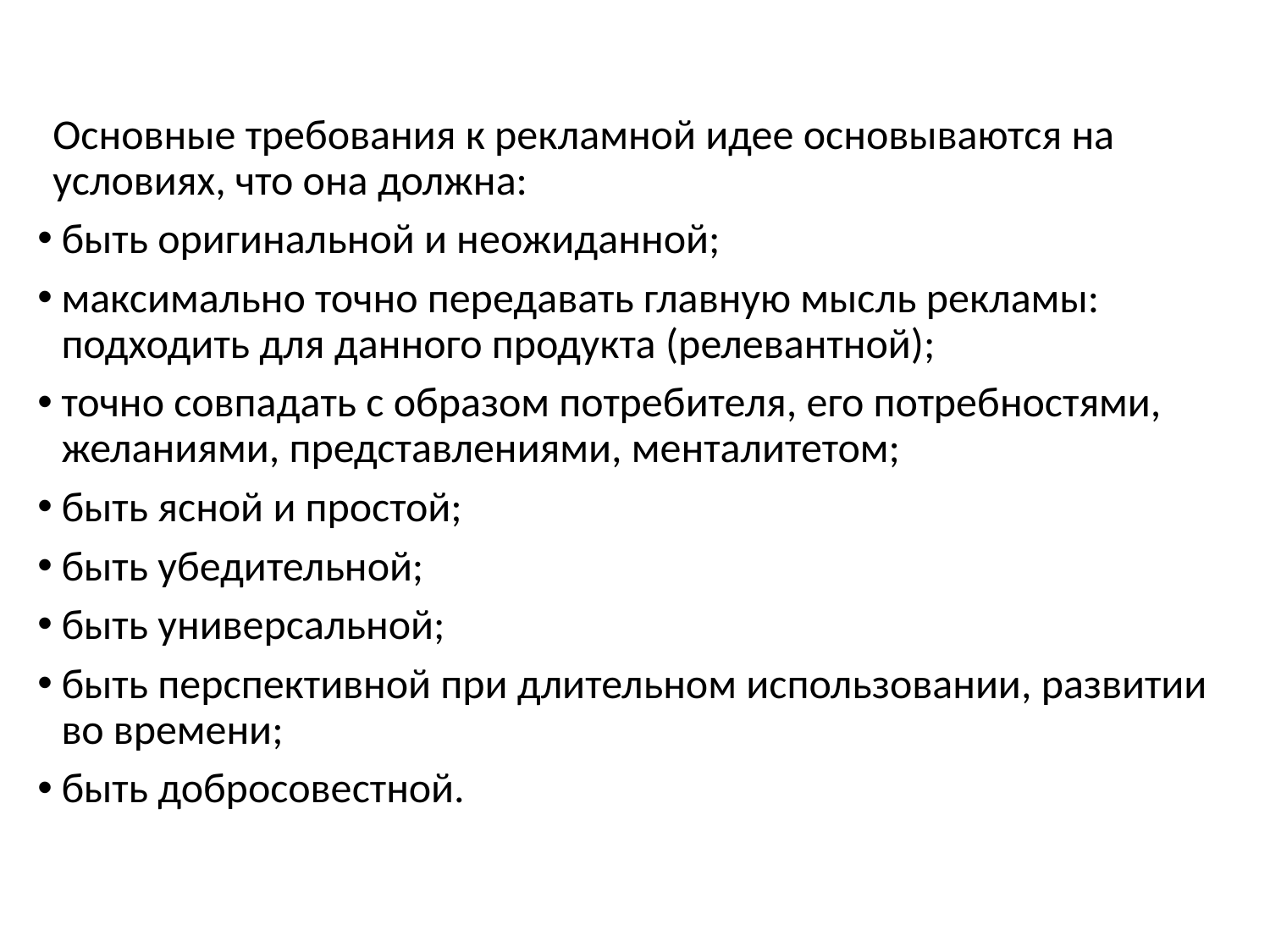

Основные требования к рекламной идее основываются на условиях, что она должна:
быть оригинальной и неожиданной;
максимально точно передавать главную мысль рекламы: подходить для данного продукта (релевантной);
точно совпадать с образом потребителя, его потребностями, желаниями, представлениями, менталитетом;
быть ясной и простой;
быть убедительной;
быть универсальной;
быть перспективной при длительном использовании, развитии во времени;
быть добросовестной.